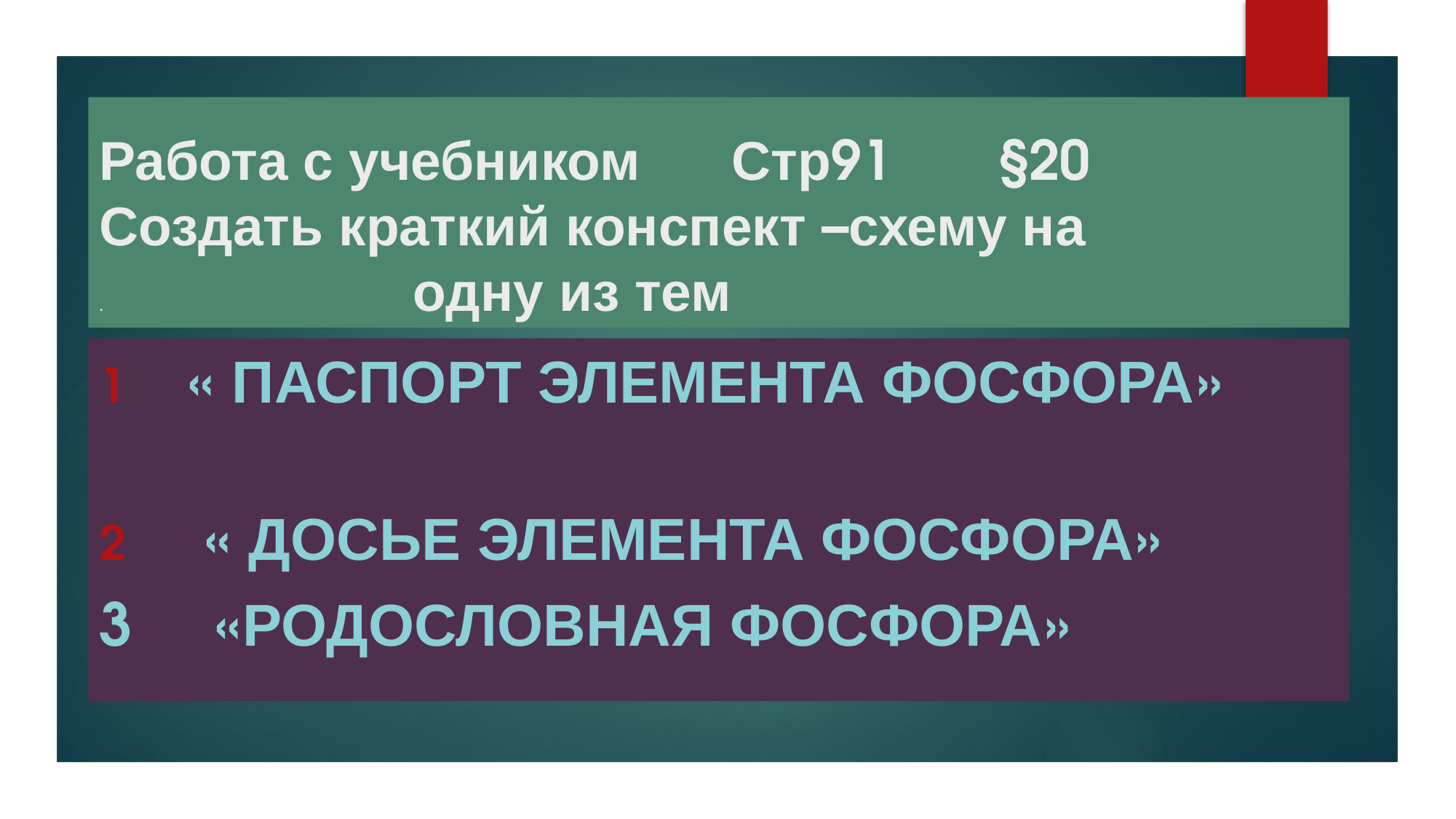

# Работа с учебником      Стр91       §20 Создать краткий конспект –схему на                 .                     одну из тем
« Паспорт элемента фосфора»
 « Досье элемента фосфора»
3     «Родословная фосфора»